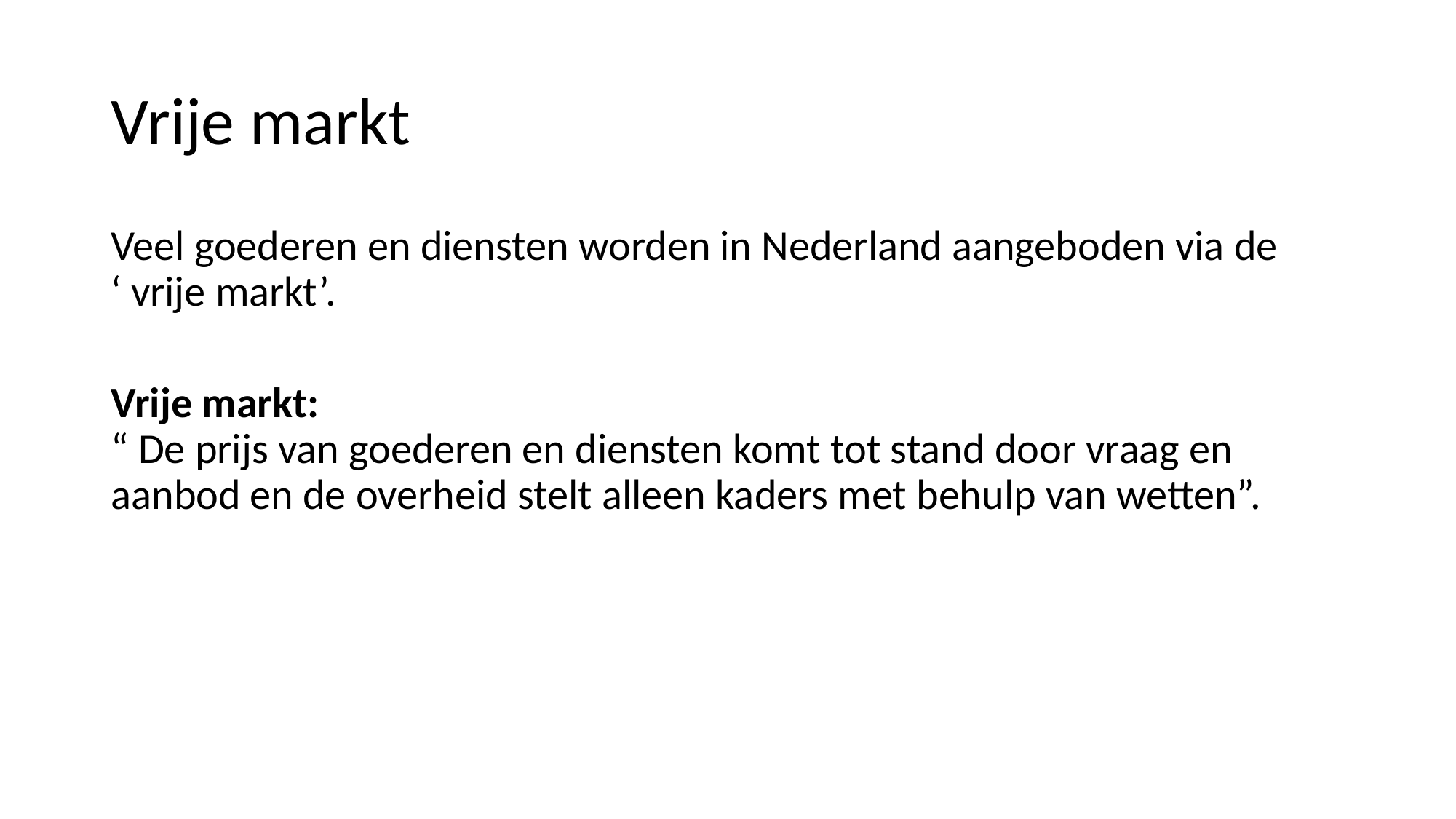

# Vrije markt
Veel goederen en diensten worden in Nederland aangeboden via de
‘ vrije markt’.
Vrije markt:
“ De prijs van goederen en diensten komt tot stand door vraag en aanbod en de overheid stelt alleen kaders met behulp van wetten”.